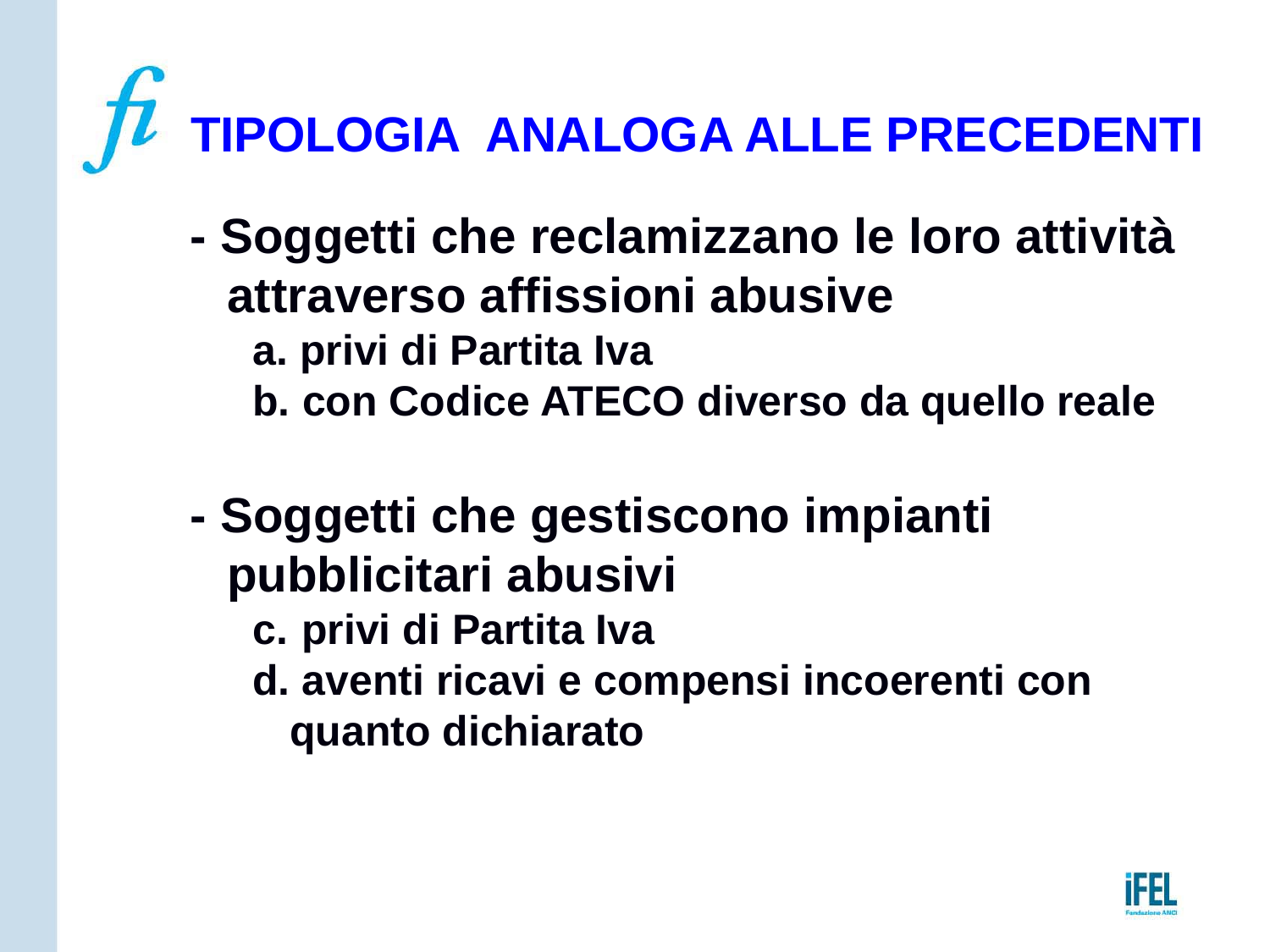

TIPOLOGIA  ANALOGA ALLE PRECEDENTI

- Soggetti che reclamizzano le loro attività attraverso affissioni abusive
 privi di Partita Iva
con Codice ATECO diverso da quello reale

- Soggetti che gestiscono impianti pubblicitari abusivi
 privi di Partita Iva
 aventi ricavi e compensi incoerenti con quanto dichiarato